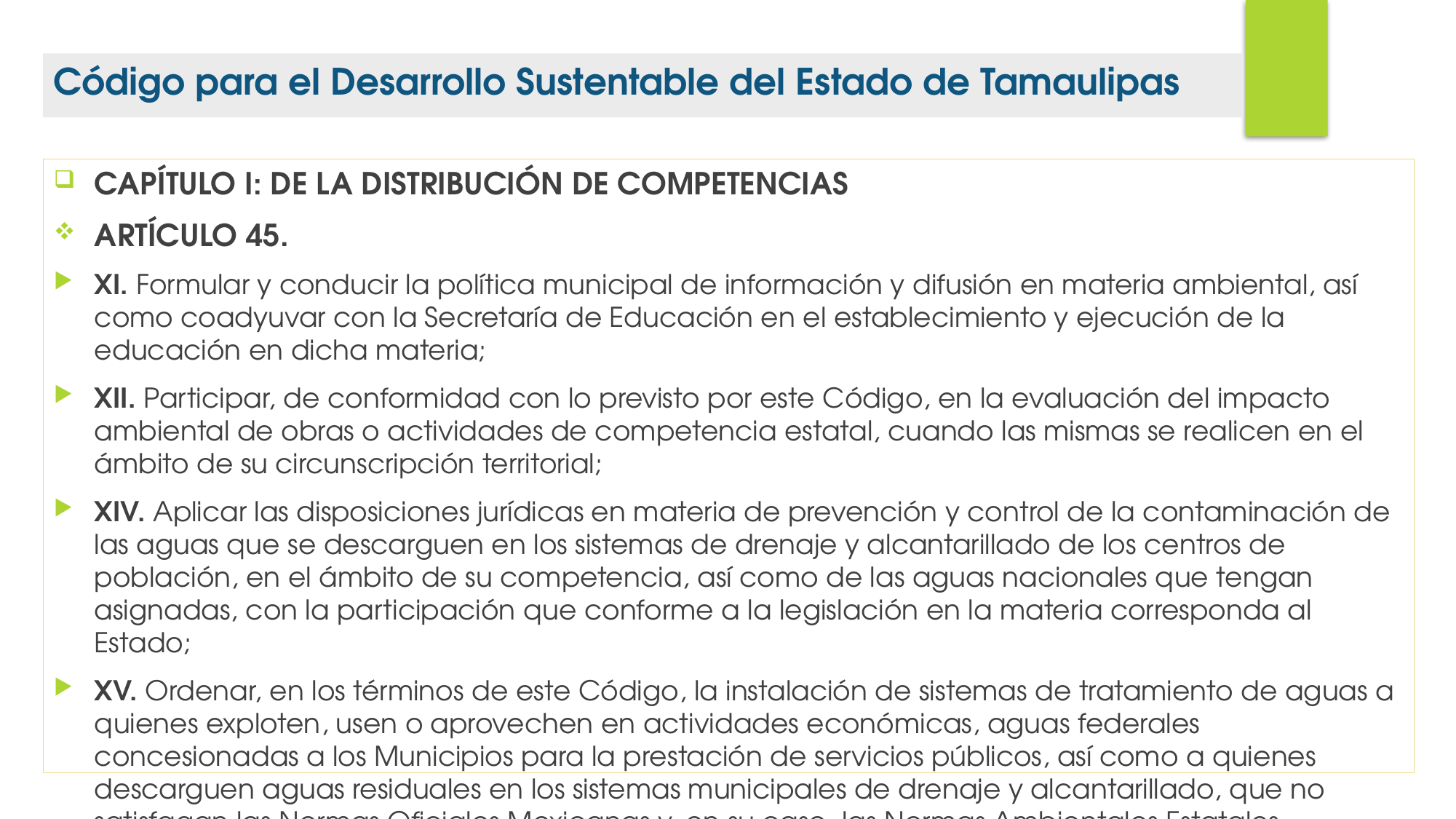

Código para el Desarrollo Sustentable del Estado de Tamaulipas
CAPÍTULO I: DE LA DISTRIBUCIÓN DE COMPETENCIAS
ARTÍCULO 45.
XI. Formular y conducir la política municipal de información y difusión en materia ambiental, así como coadyuvar con la Secretaría de Educación en el establecimiento y ejecución de la educación en dicha materia;
XII. Participar, de conformidad con lo previsto por este Código, en la evaluación del impacto ambiental de obras o actividades de competencia estatal, cuando las mismas se realicen en el ámbito de su circunscripción territorial;
XIV. Aplicar las disposiciones jurídicas en materia de prevención y control de la contaminación de las aguas que se descarguen en los sistemas de drenaje y alcantarillado de los centros de población, en el ámbito de su competencia, así como de las aguas nacionales que tengan asignadas, con la participación que conforme a la legislación en la materia corresponda al Estado;
XV. Ordenar, en los términos de este Código, la instalación de sistemas de tratamiento de aguas a quienes exploten, usen o aprovechen en actividades económicas, aguas federales concesionadas a los Municipios para la prestación de servicios públicos, así como a quienes descarguen aguas residuales en los sistemas municipales de drenaje y alcantarillado, que no satisfagan las Normas Oficiales Mexicanas y, en su caso, las Normas Ambientales Estatales correspondientes;